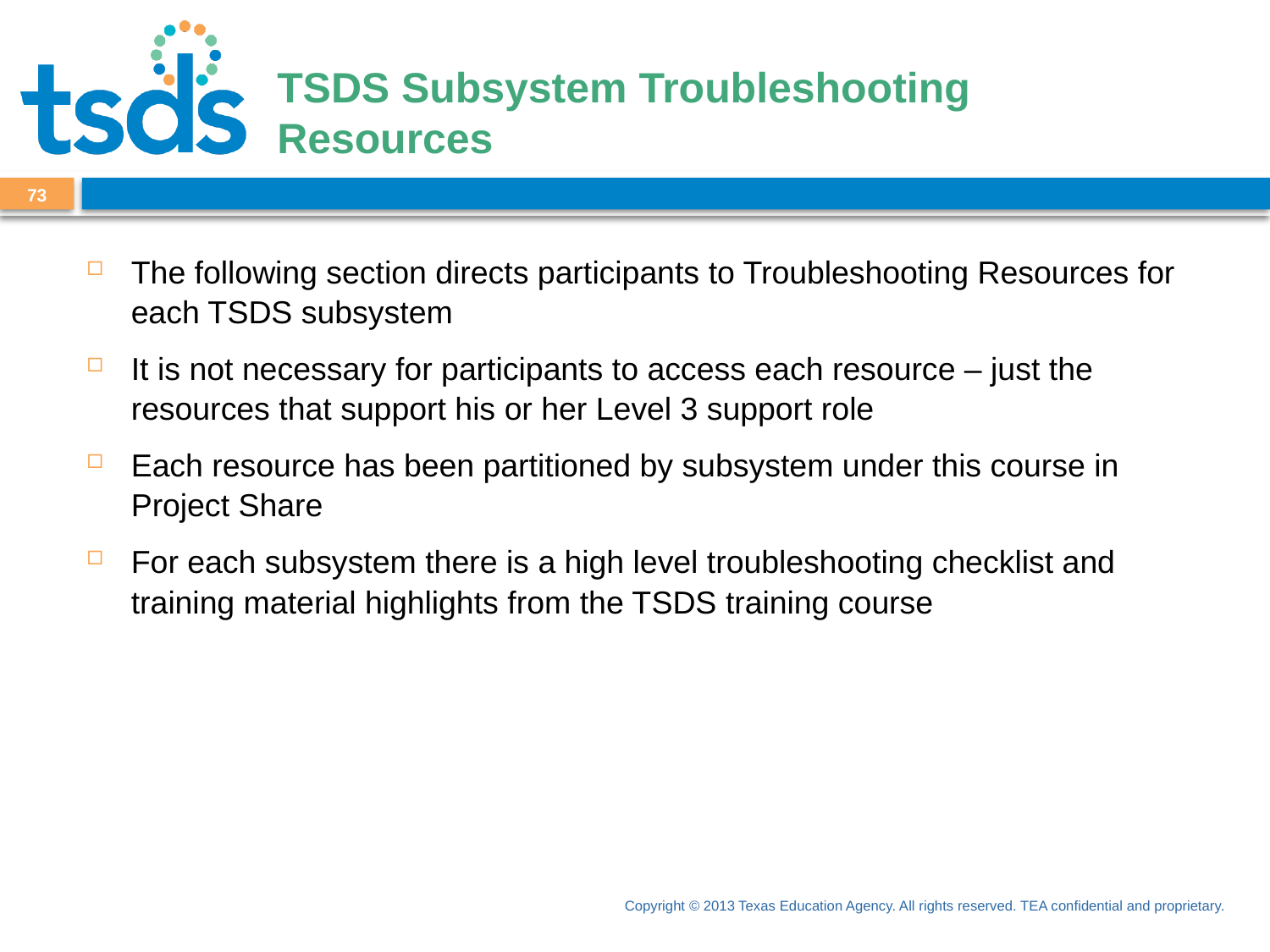

# TSDS Subsystem Troubleshooting Resources
73
The following section directs participants to Troubleshooting Resources for each TSDS subsystem
It is not necessary for participants to access each resource – just the resources that support his or her Level 3 support role
Each resource has been partitioned by subsystem under this course in Project Share
For each subsystem there is a high level troubleshooting checklist and training material highlights from the TSDS training course